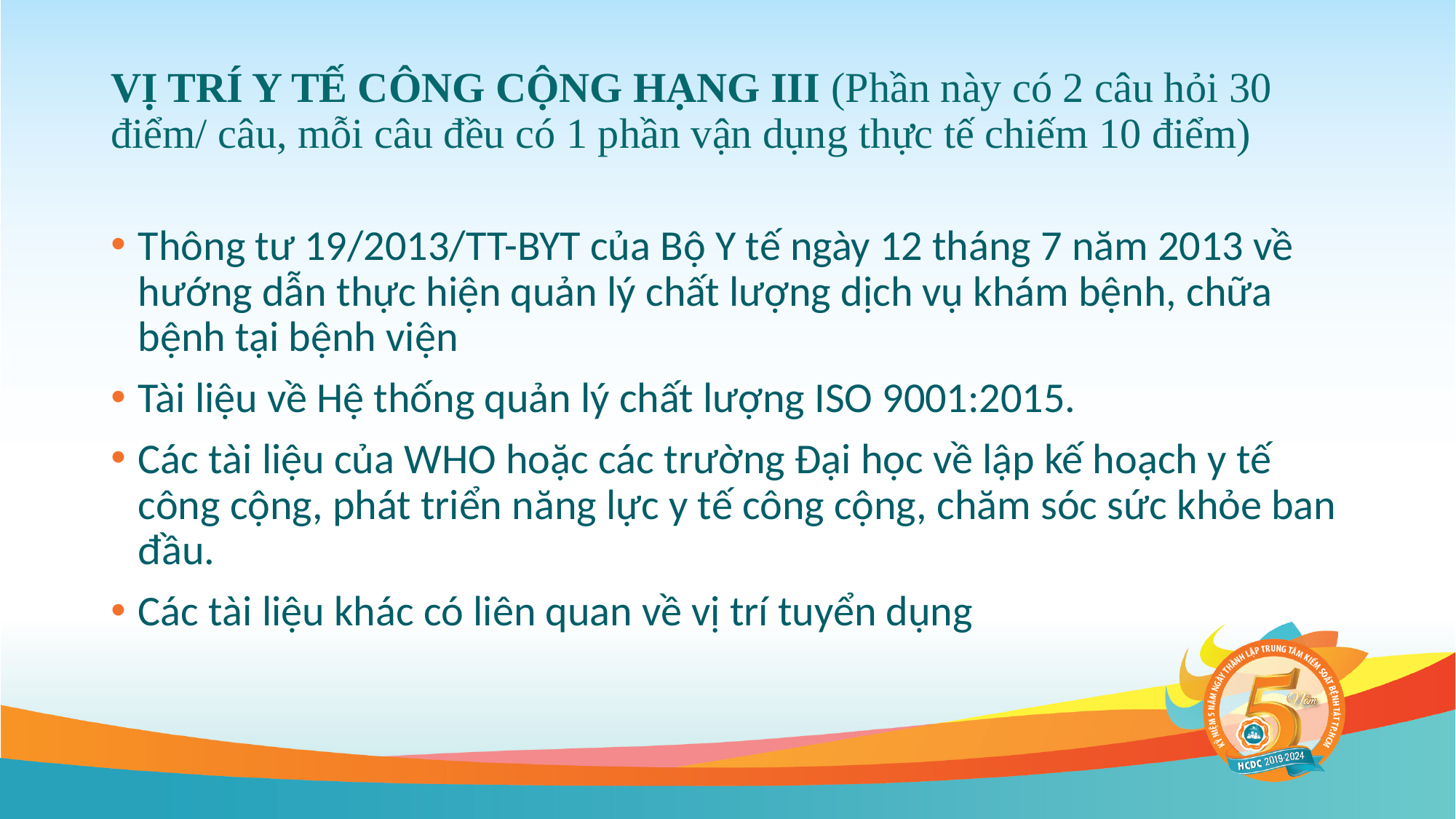

# VỊ TRÍ Y TẾ CÔNG CỘNG HẠNG III (Phần này có 2 câu hỏi 30 điểm/ câu, mỗi câu đều có 1 phần vận dụng thực tế chiếm 10 điểm)
Thông tư 19/2013/TT-BYT của Bộ Y tế ngày 12 tháng 7 năm 2013 về hướng dẫn thực hiện quản lý chất lượng dịch vụ khám bệnh, chữa bệnh tại bệnh viện
Tài liệu về Hệ thống quản lý chất lượng ISO 9001:2015.
Các tài liệu của WHO hoặc các trường Đại học về lập kế hoạch y tế công cộng, phát triển năng lực y tế công cộng, chăm sóc sức khỏe ban đầu.
Các tài liệu khác có liên quan về vị trí tuyển dụng